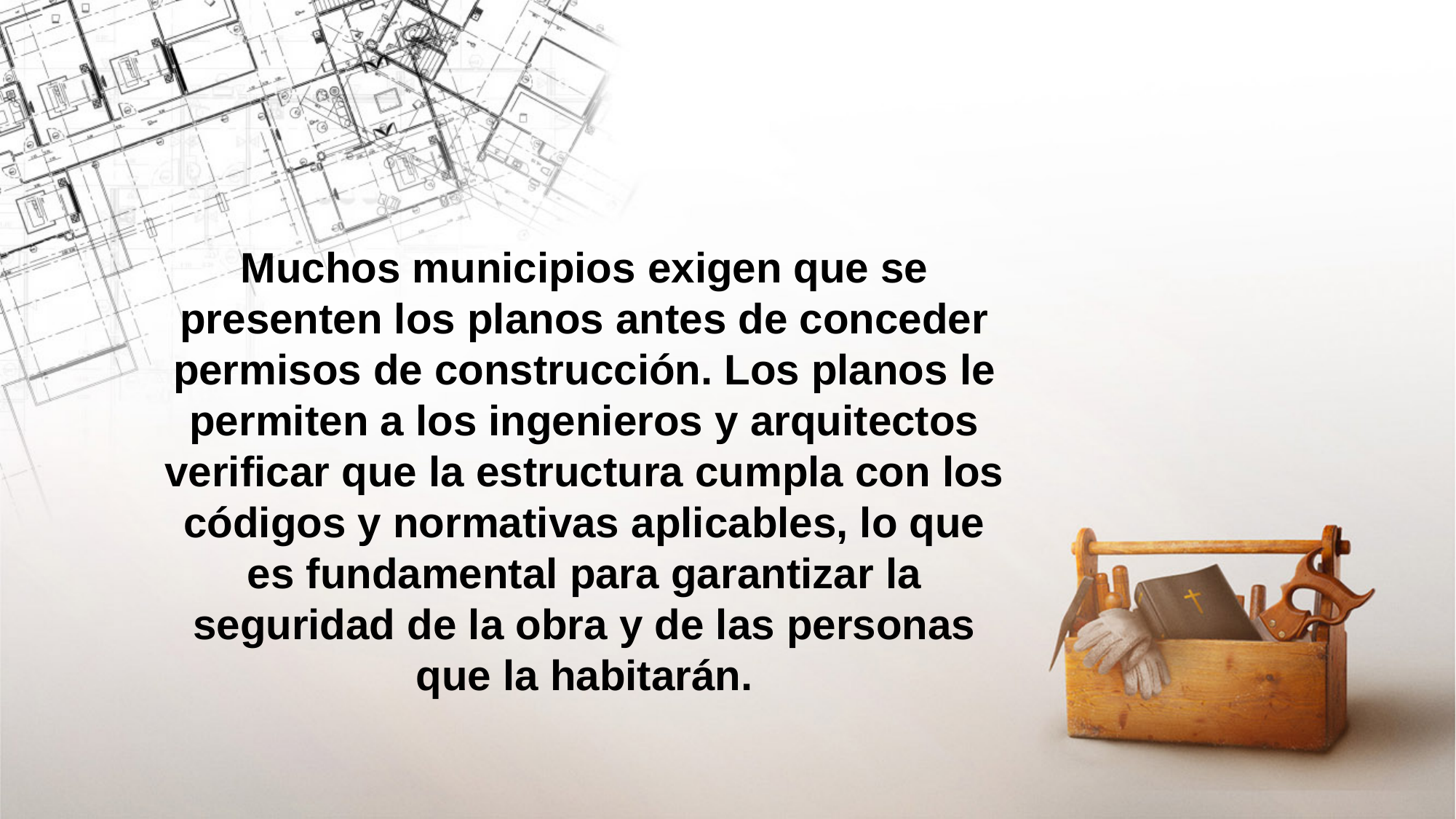

Muchos municipios exigen que se presenten los planos antes de conceder permisos de construcción. Los planos le permiten a los ingenieros y arquitectos verificar que la estructura cumpla con los códigos y normativas aplicables, lo que es fundamental para garantizar la seguridad de la obra y de las personas que la habitarán.